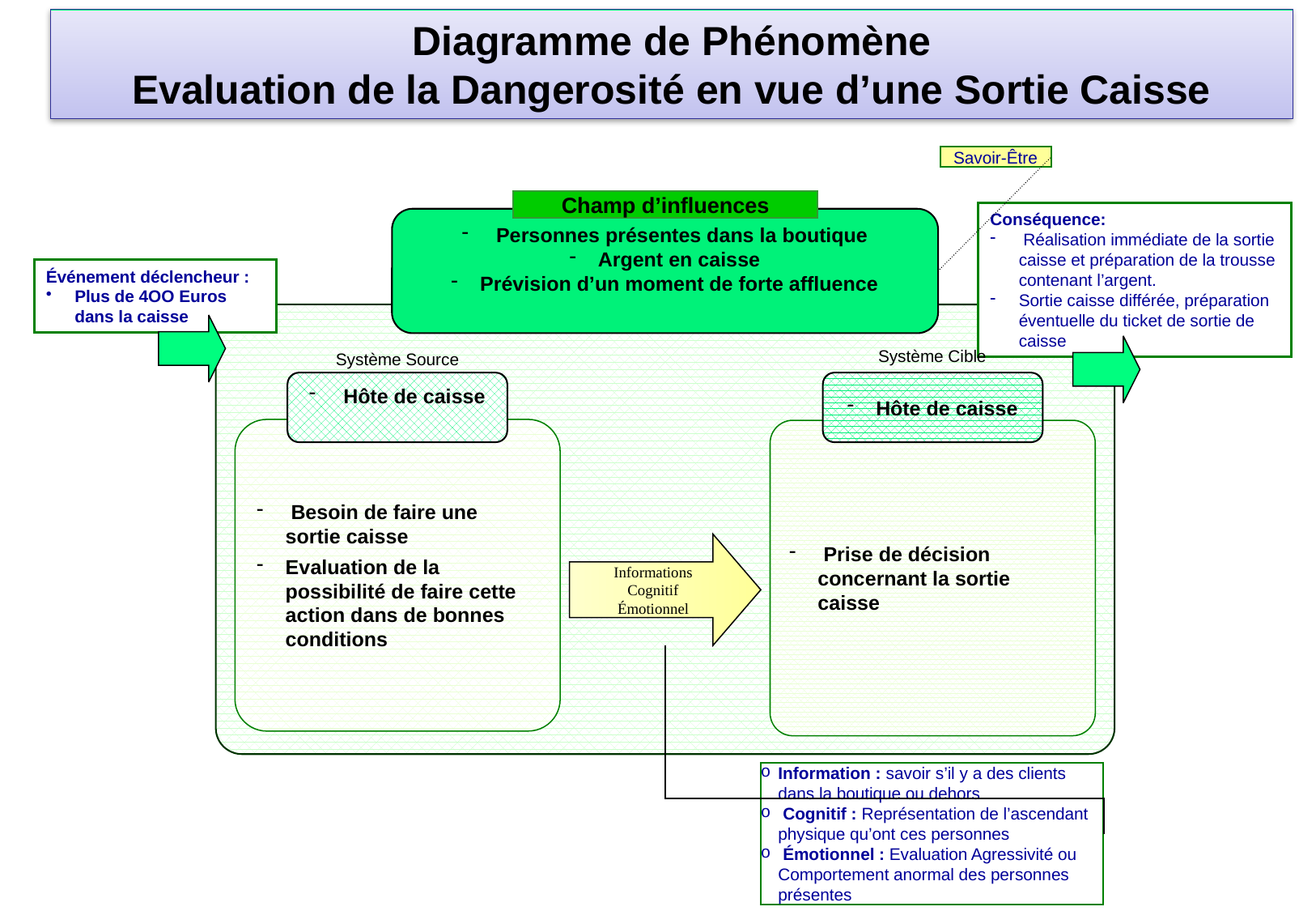

Diagramme de Phénomène
Evaluation de la Dangerosité en vue d’une Sortie Caisse
Savoir-Être
Champ d’influences
Conséquence:
 Réalisation immédiate de la sortie caisse et préparation de la trousse contenant l’argent.
Sortie caisse différée, préparation éventuelle du ticket de sortie de caisse
 Personnes présentes dans la boutique
Argent en caisse
Prévision d’un moment de forte affluence

Événement déclencheur :
Plus de 4OO Euros dans la caisse

Système Cible
Système Source
 Hôte de caisse

Hôte de caisse
 Besoin de faire une sortie caisse
Evaluation de la possibilité de faire cette action dans de bonnes conditions
 Prise de décision concernant la sortie caisse
Informations
Cognitif
Émotionnel
Information : savoir s’il y a des clients dans la boutique ou dehors
 Cognitif : Représentation de l’ascendant physique qu’ont ces personnes
 Émotionnel : Evaluation Agressivité ou Comportement anormal des personnes présentes